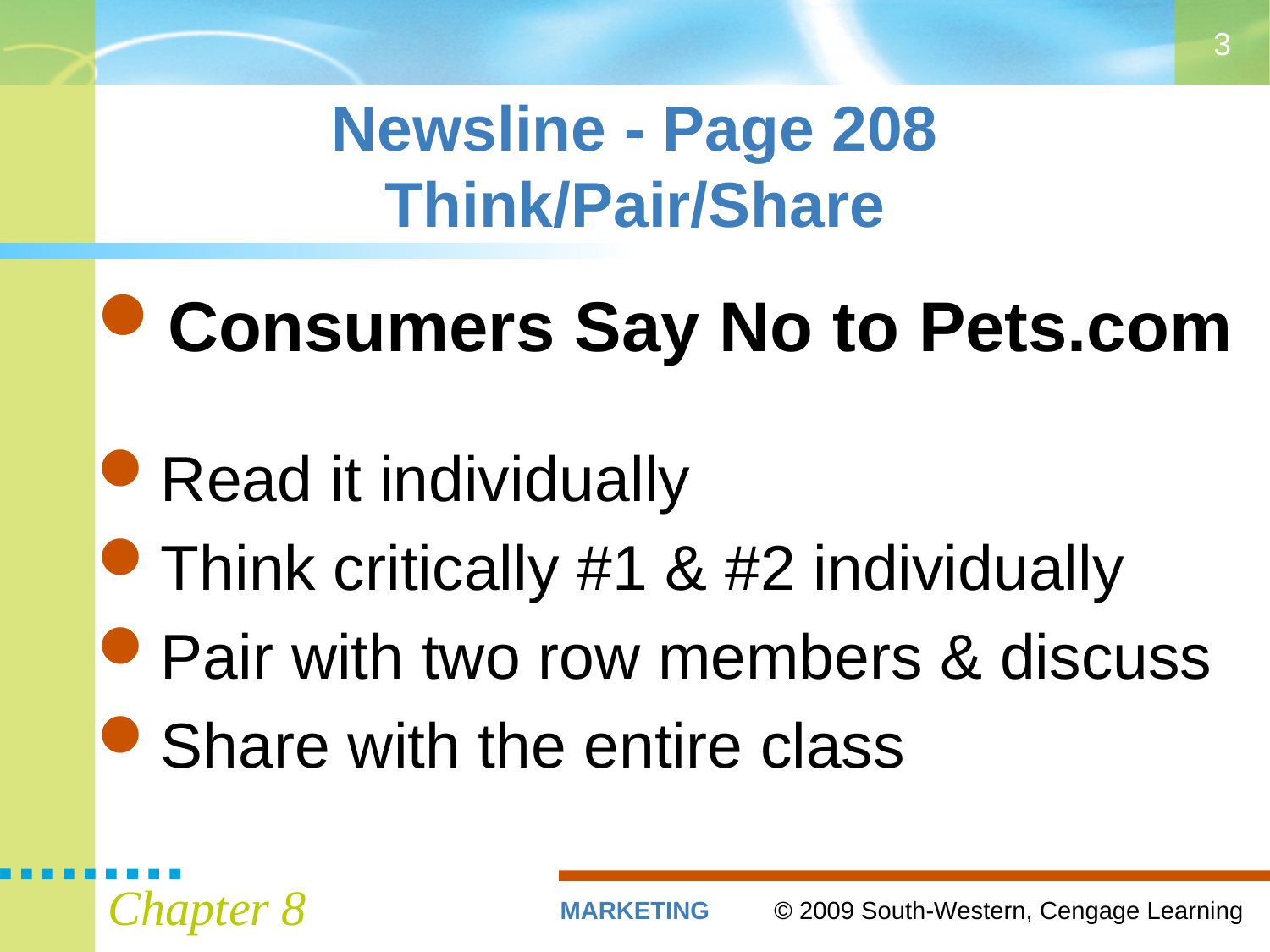

3
# Newsline - Page 208 Think/Pair/Share
Consumers Say No to Pets.com

Read it individually
Think critically #1 & #2 individually
Pair with two row members & discuss
Share with the entire class
Chapter 8